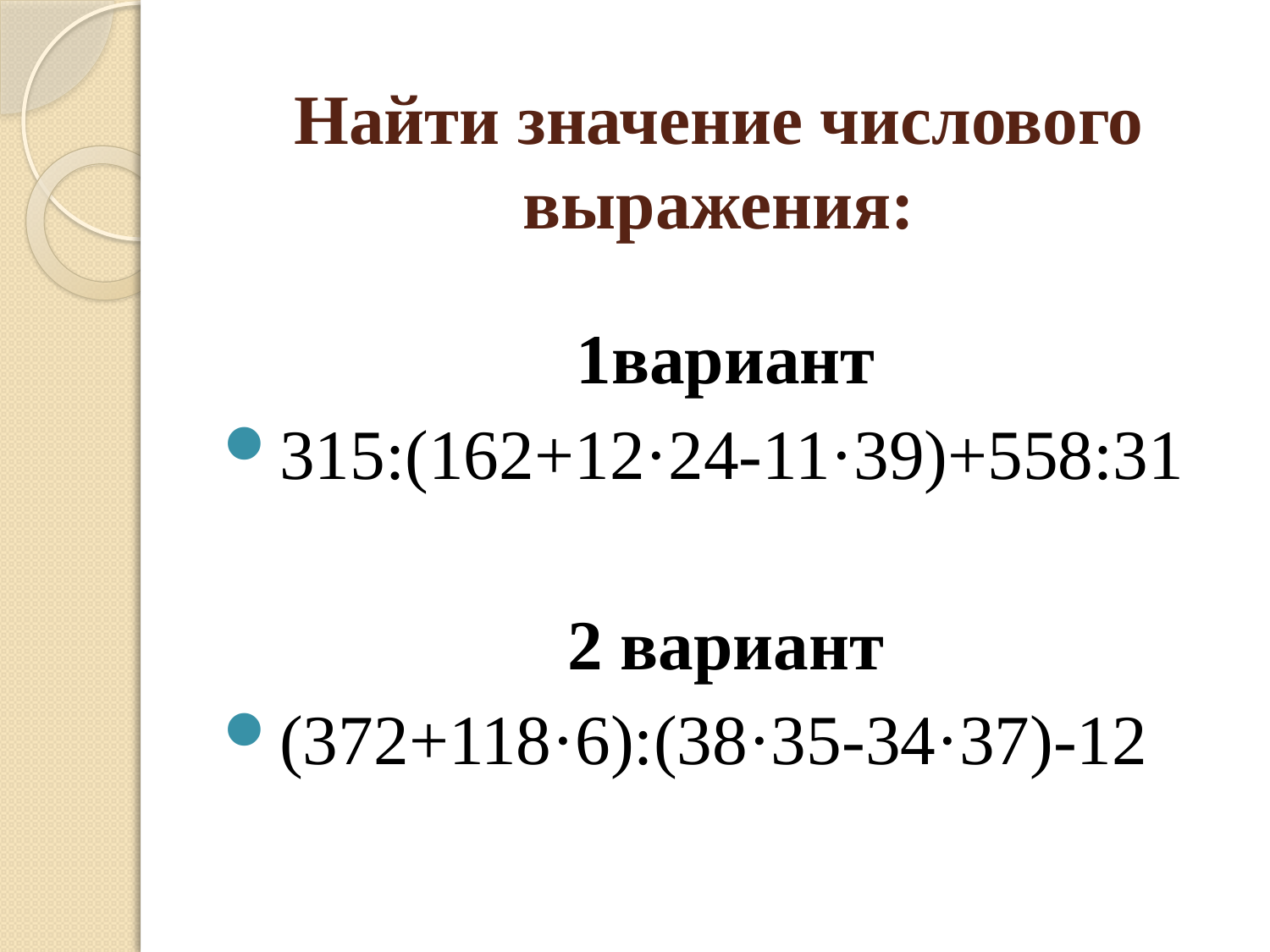

# Найти значение числового выражения:
1вариант
315:(162+12·24-11·39)+558:31

2 вариант
(372+118·6):(38·35-34·37)-12